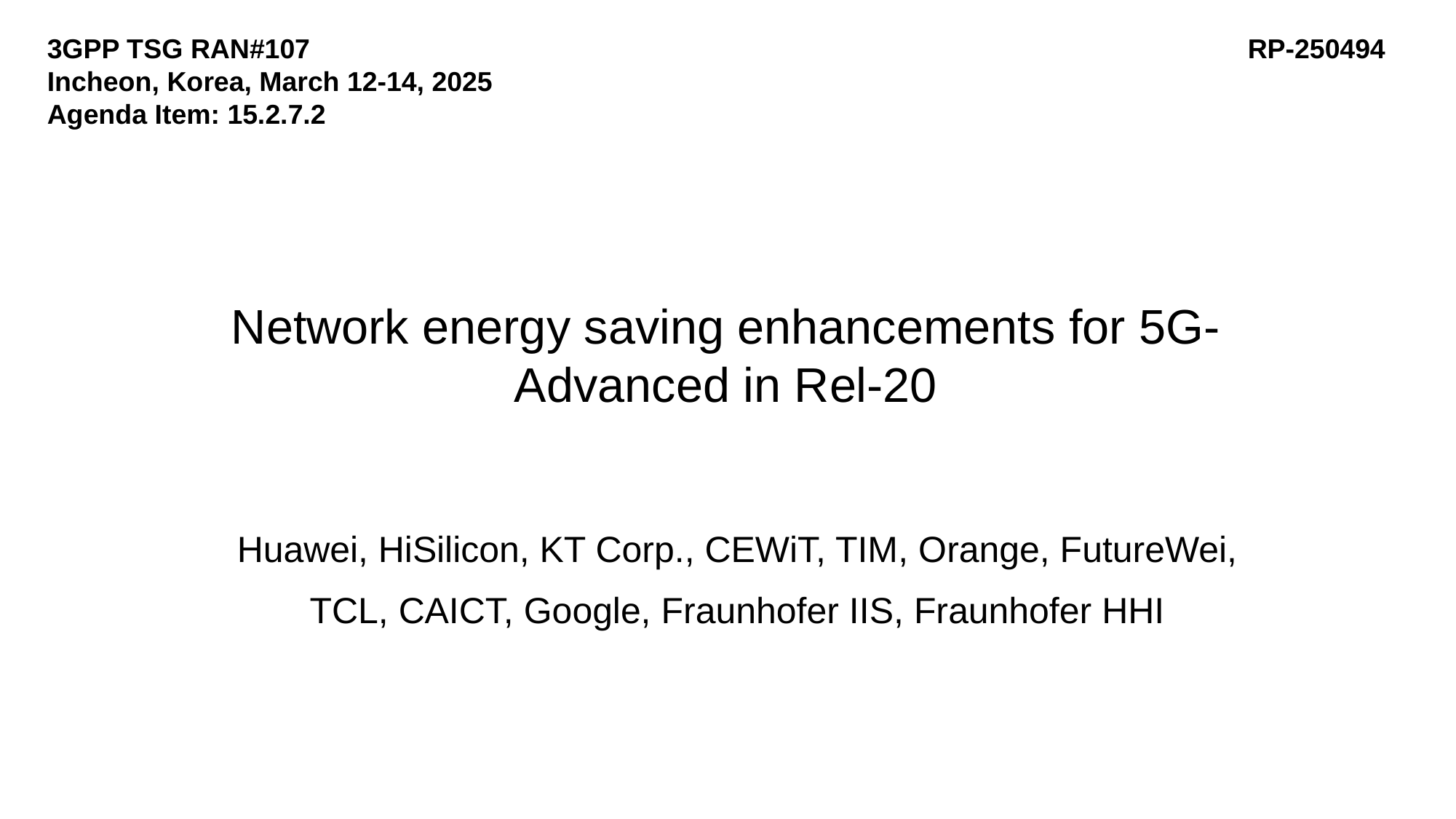

3GPP TSG RAN#107									RP-250494
Incheon, Korea, March 12-14, 2025
Agenda Item: 15.2.7.2
# Network energy saving enhancements for 5G-Advanced in Rel-20
Huawei, HiSilicon, KT Corp., CEWiT, TIM, Orange, FutureWei, TCL, CAICT, Google, Fraunhofer IIS, Fraunhofer HHI